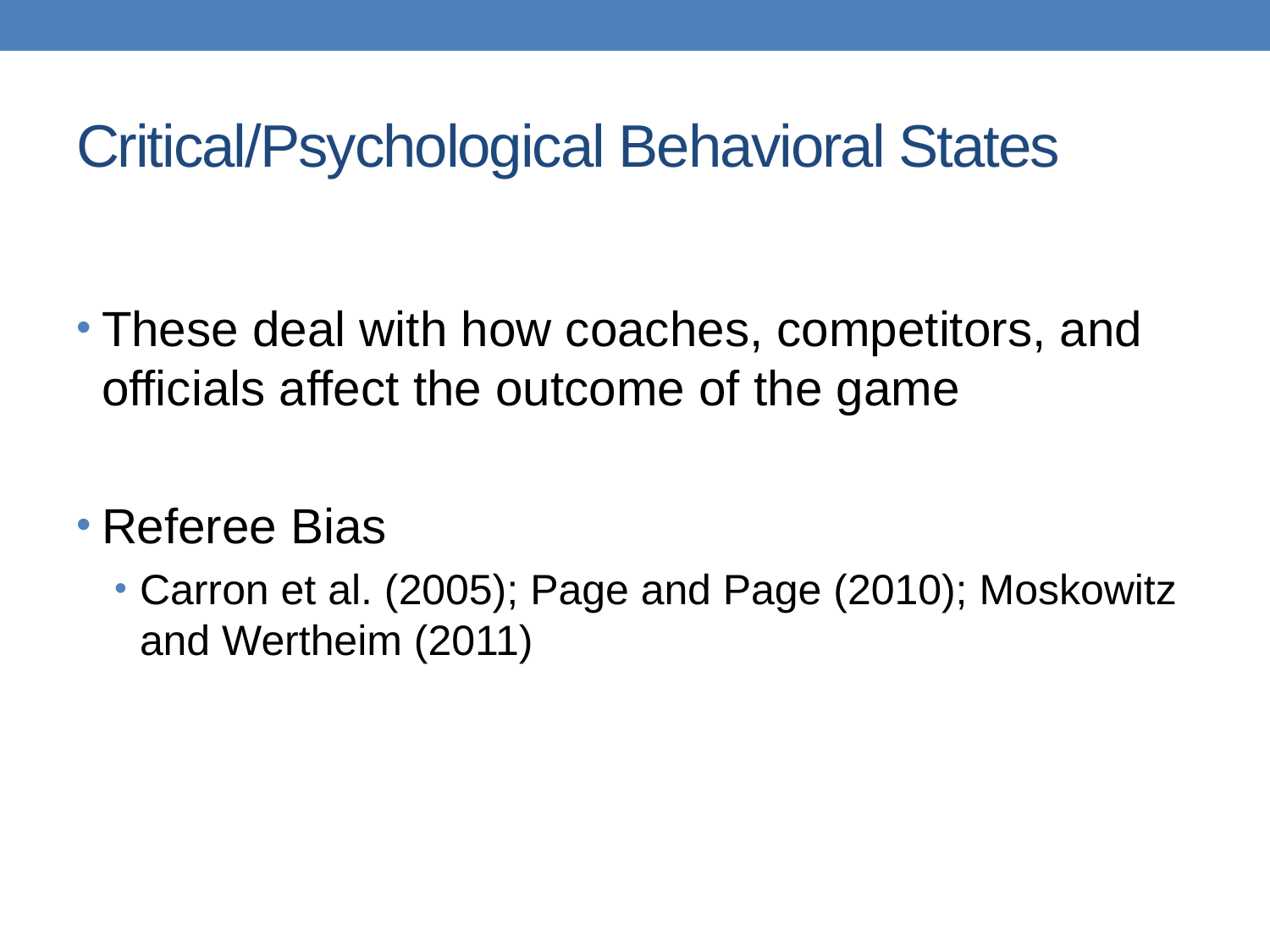

# Critical/Psychological Behavioral States

These deal with how coaches, competitors, and officials affect the outcome of the game

Referee Bias
Carron et al. (2005); Page and Page (2010); Moskowitz and Wertheim (2011)